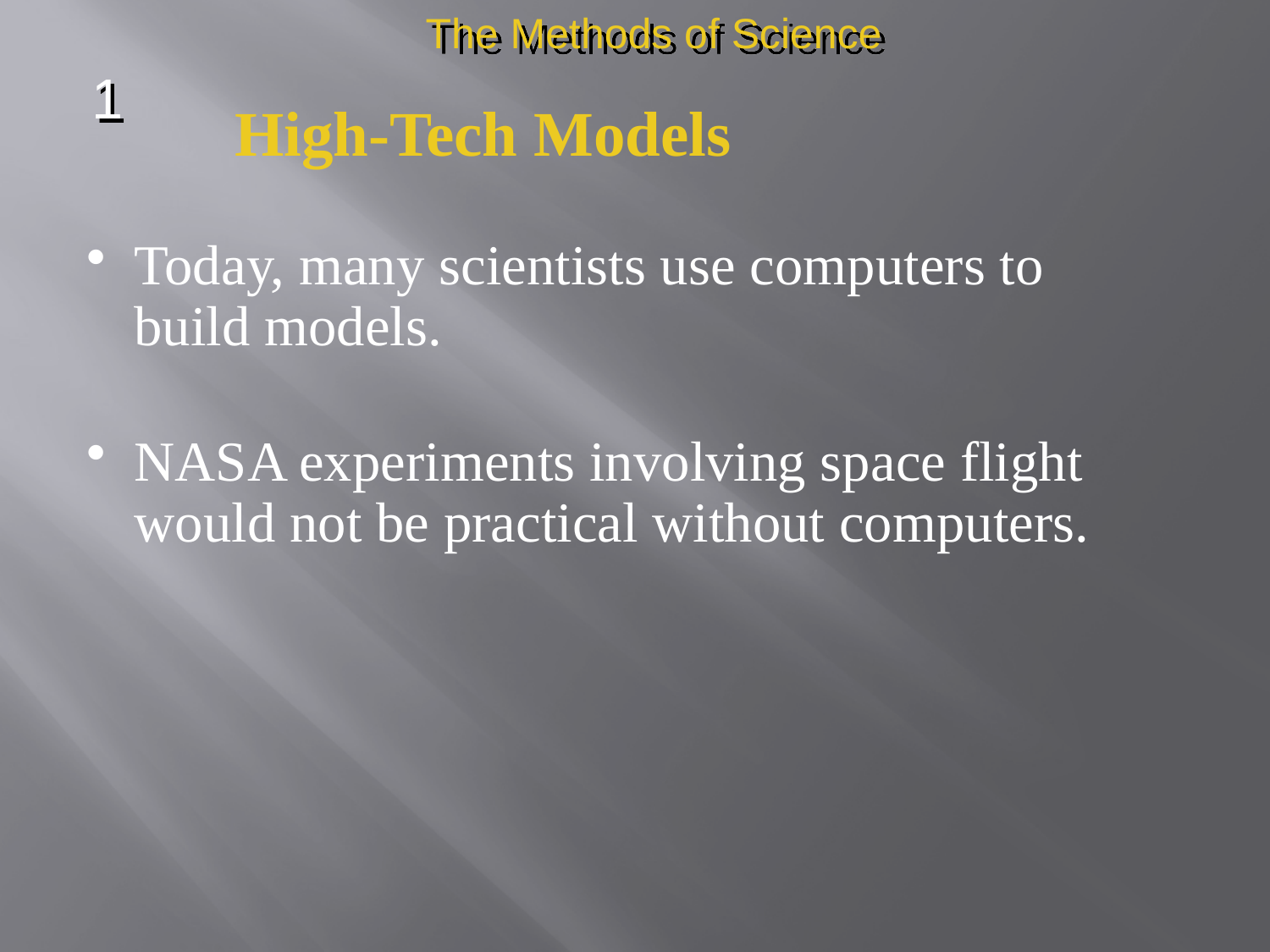

The Methods of Science
1
High-Tech Models
Today, many scientists use computers to build models.
NASA experiments involving space flight would not be practical without computers.